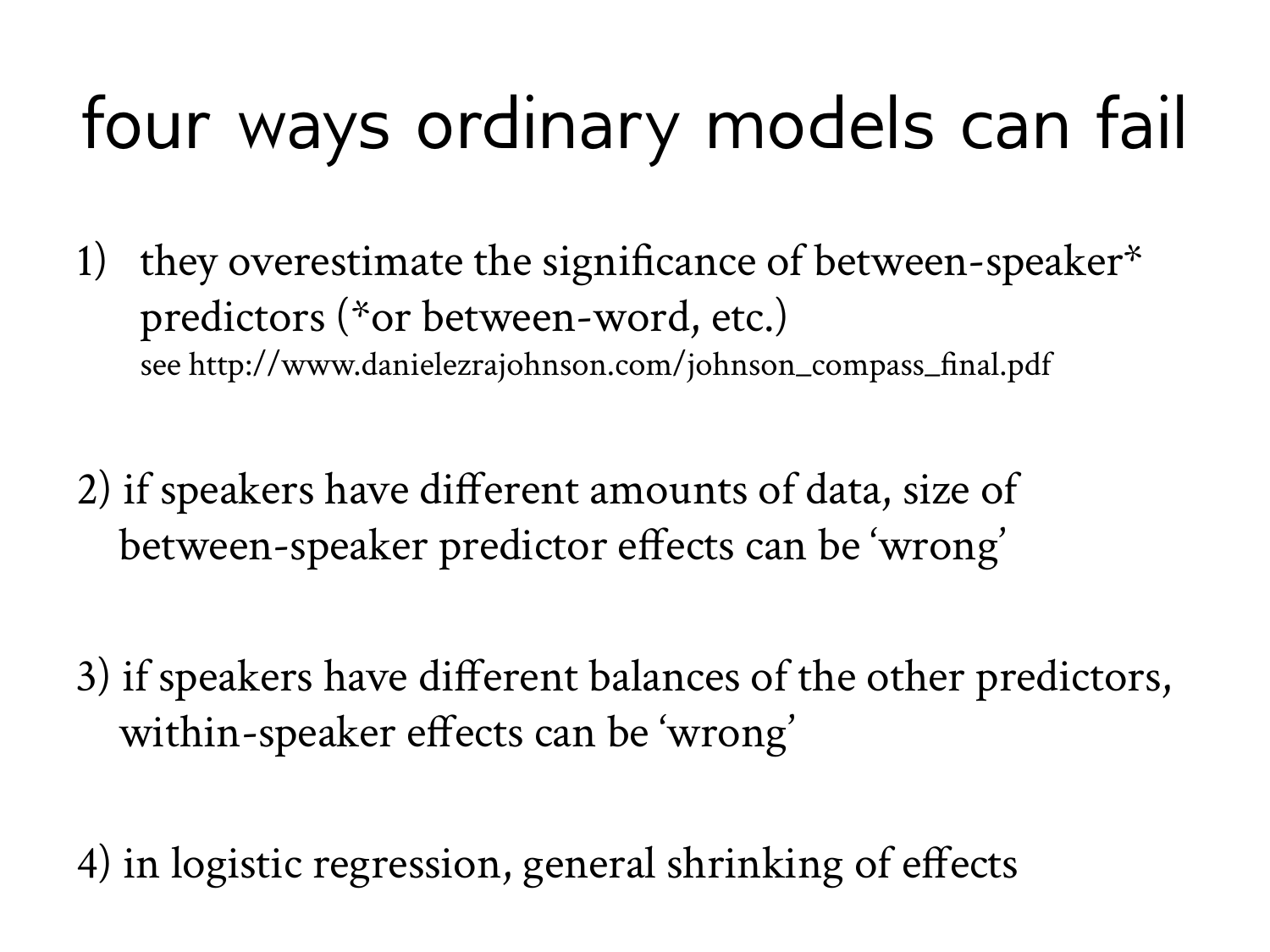

# four ways ordinary models can fail
they overestimate the significance of between-speaker* predictors (*or between-word, etc.)
see http://www.danielezrajohnson.com/johnson_compass_final.pdf

2) if speakers have different amounts of data, size of between-speaker predictor effects can be ‘wrong’

3) if speakers have different balances of the other predictors, within-speaker effects can be ‘wrong’

4) in logistic regression, general shrinking of effects